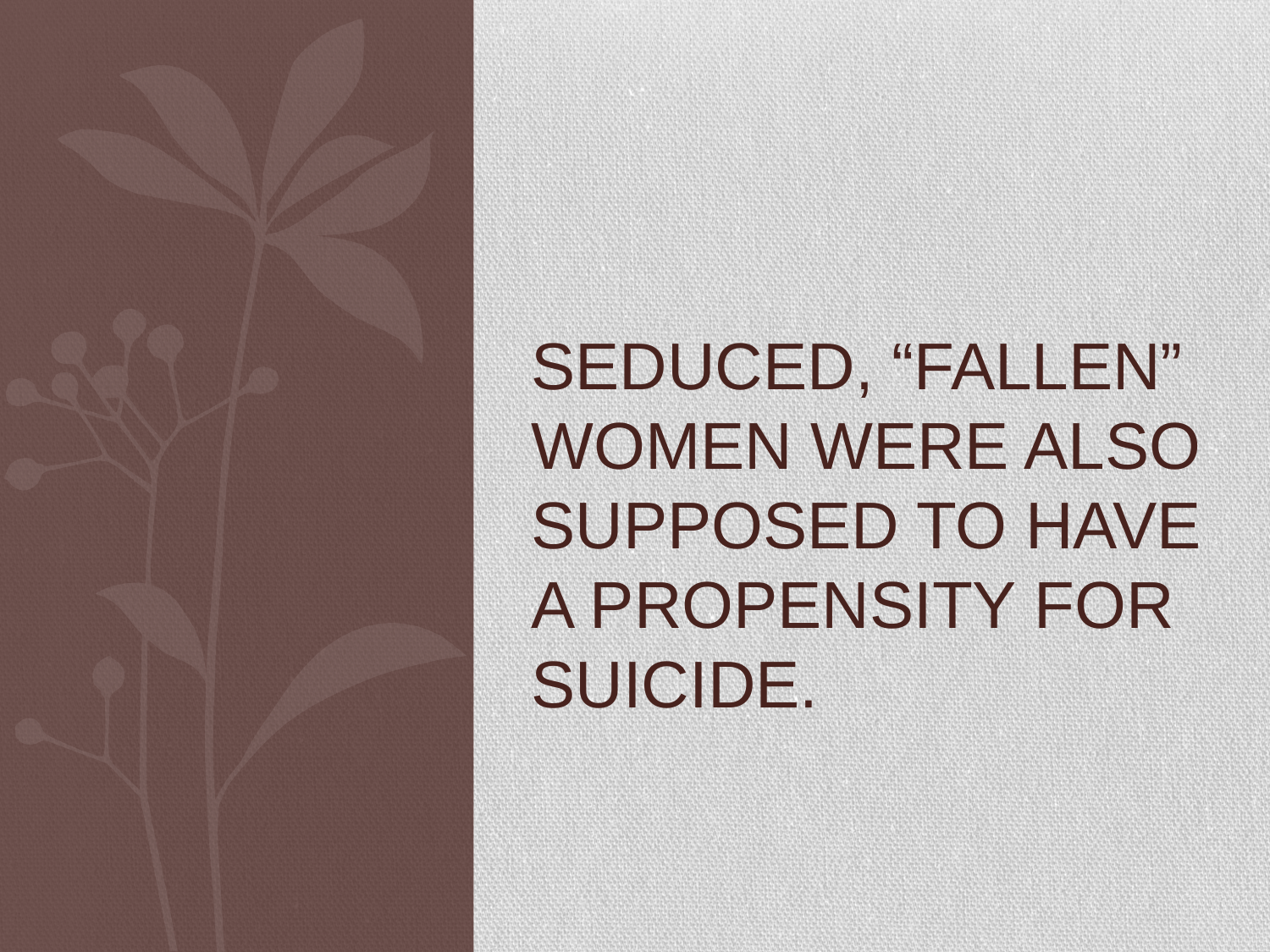

# Seduced, “fallen” women were also supposed to have a propensity for suicide.